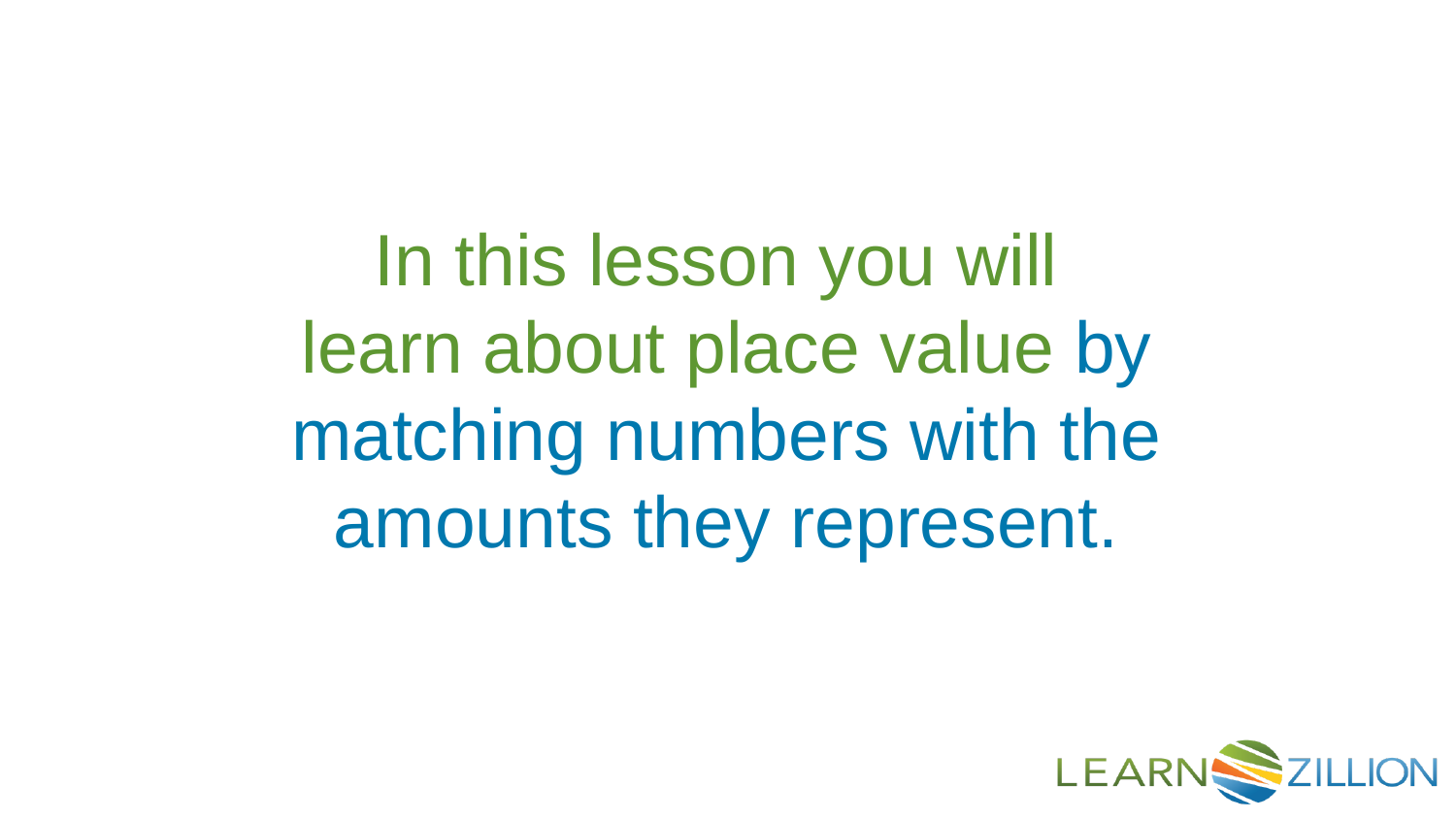

In this lesson you will
learn about place value by matching numbers with the amounts they represent.